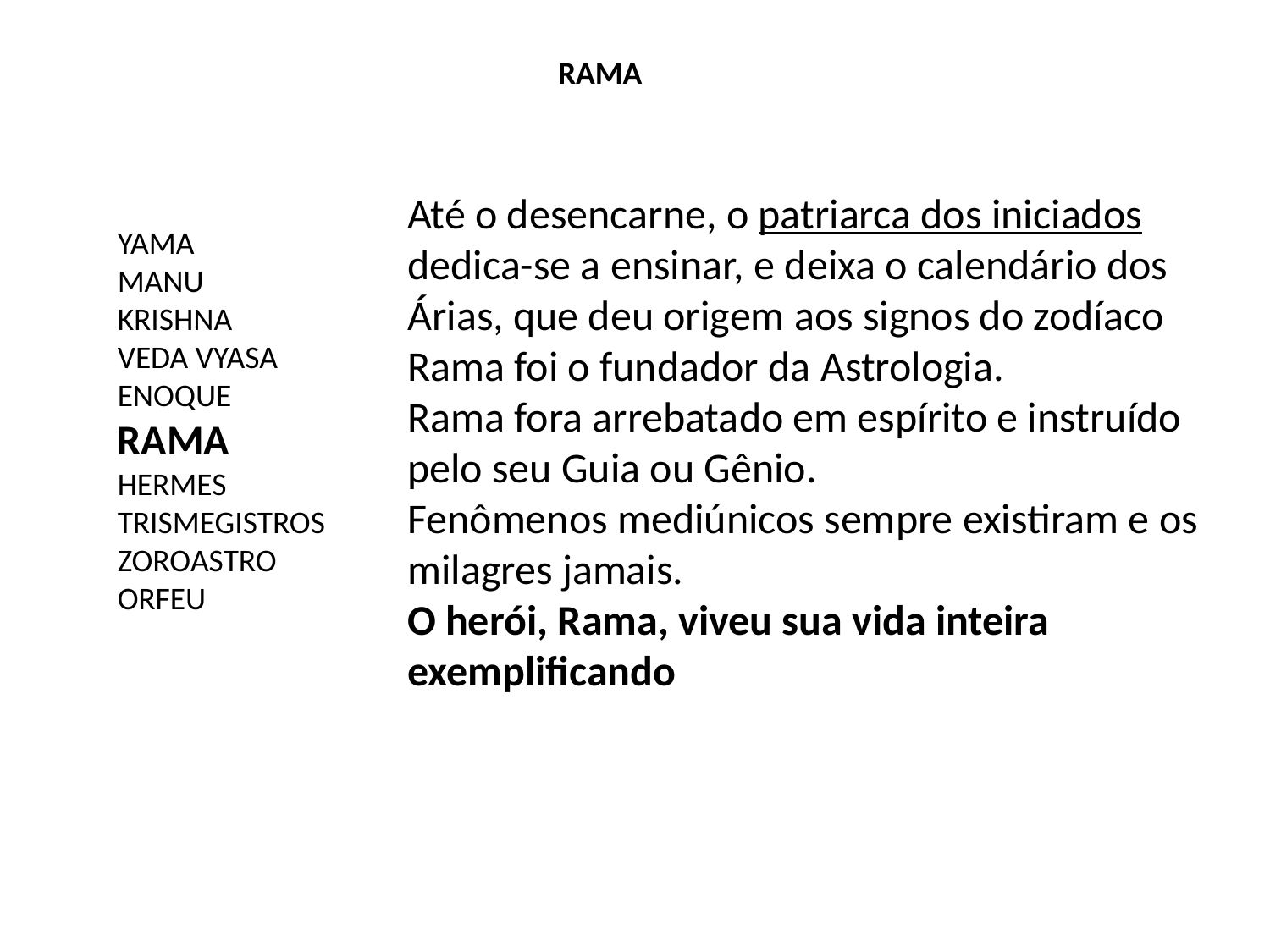

RAMA
Até o desencarne, o patriarca dos iniciados dedica-se a ensinar, e deixa o calendário dos Árias, que deu origem aos signos do zodíaco
Rama foi o fundador da Astrologia.
Rama fora arrebatado em espírito e instruído pelo seu Guia ou Gênio.
Fenômenos mediúnicos sempre existiram e os milagres jamais.
O herói, Rama, viveu sua vida inteira exemplificando
YAMA
MANU
KRISHNA
VEDA VYASA
ENOQUE
RAMA
HERMES TRISMEGISTROS
ZOROASTRO
ORFEU